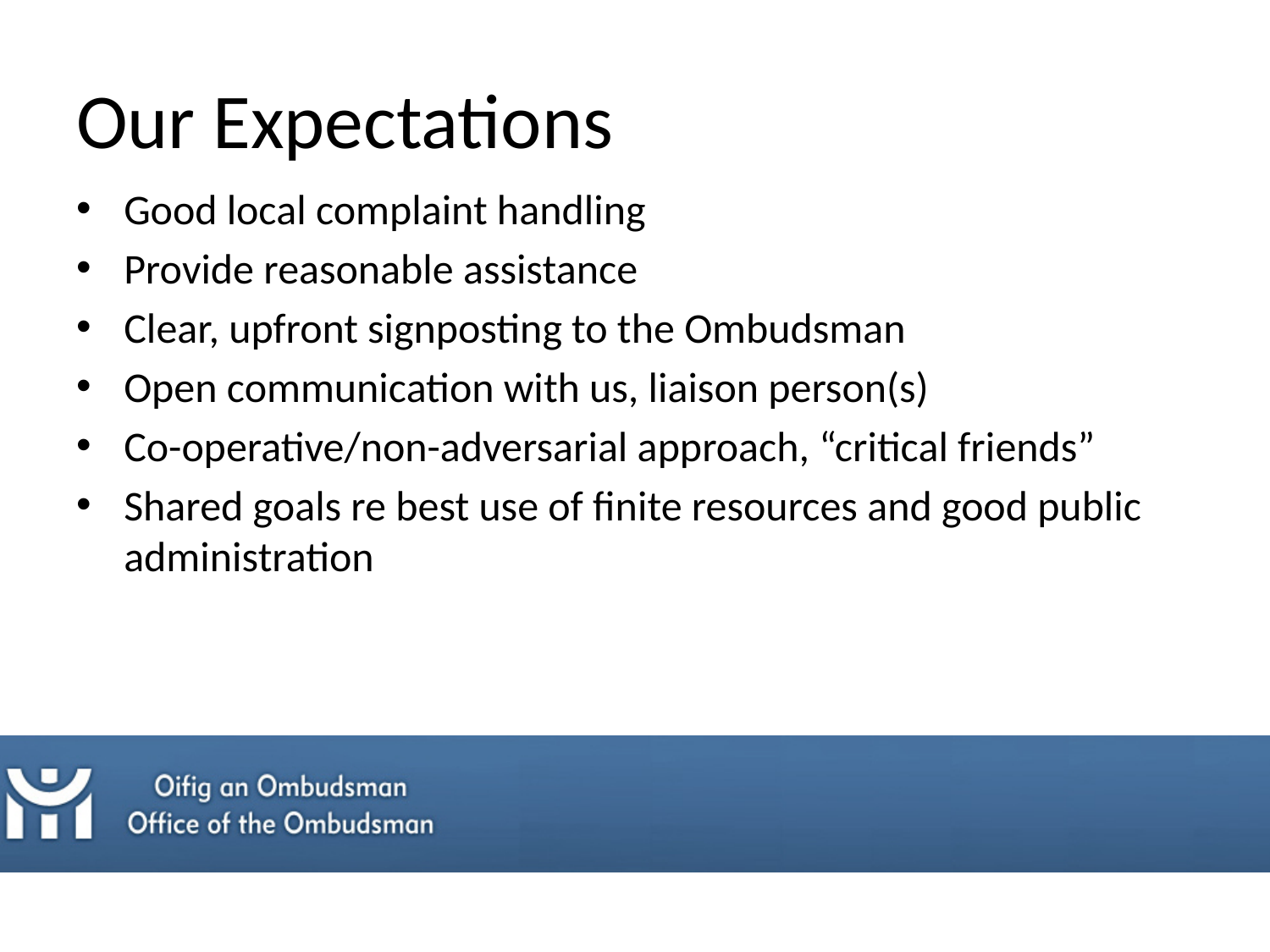

# Our Expectations
Good local complaint handling
Provide reasonable assistance
Clear, upfront signposting to the Ombudsman
Open communication with us, liaison person(s)
Co-operative/non-adversarial approach, “critical friends”
Shared goals re best use of finite resources and good public administration